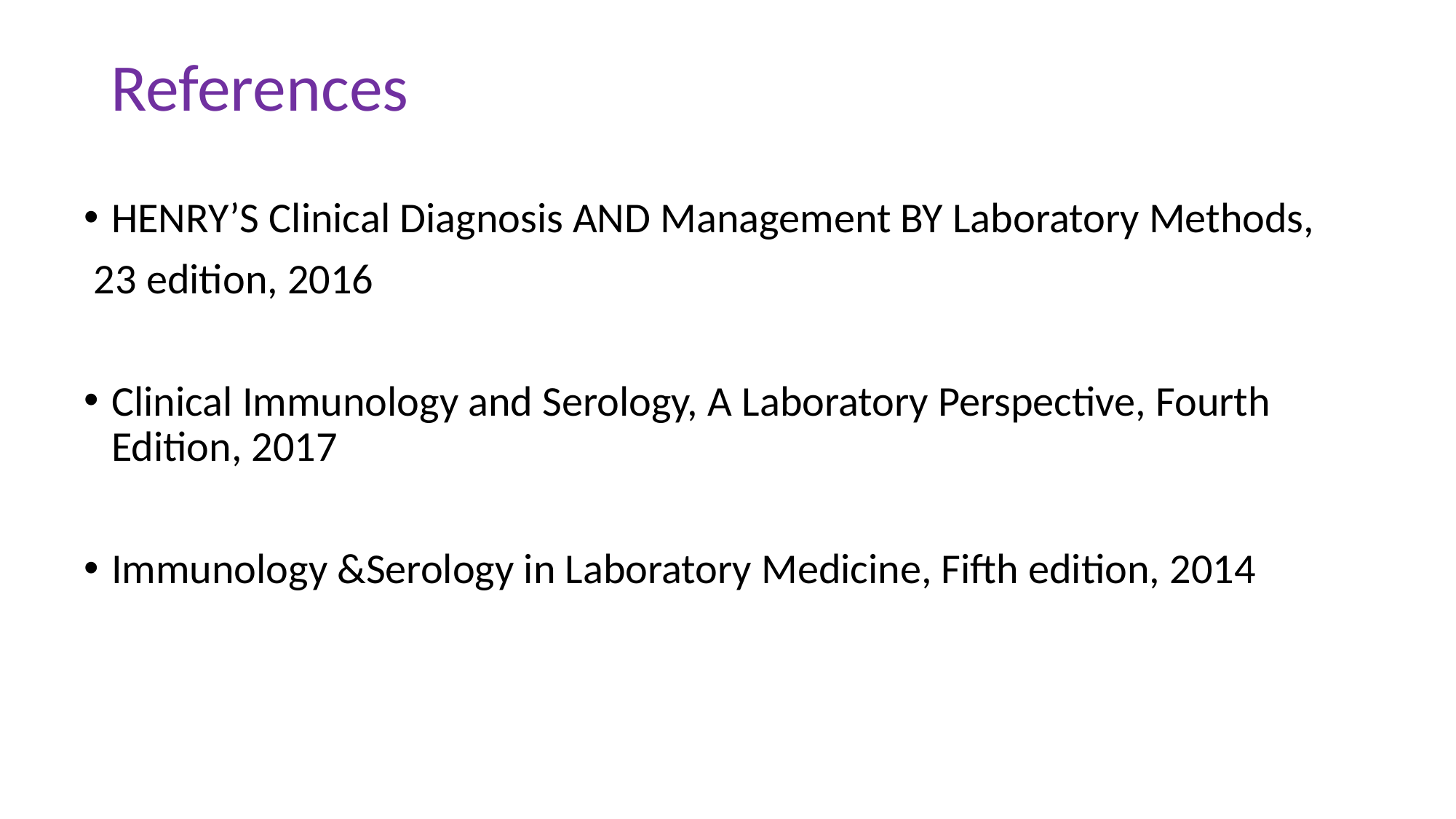

# References
HENRY’S Clinical Diagnosis AND Management BY Laboratory Methods,
 23 edition, 2016

Clinical Immunology and Serology, A Laboratory Perspective, Fourth Edition, 2017

Immunology &Serology in Laboratory Medicine, Fifth edition, 2014